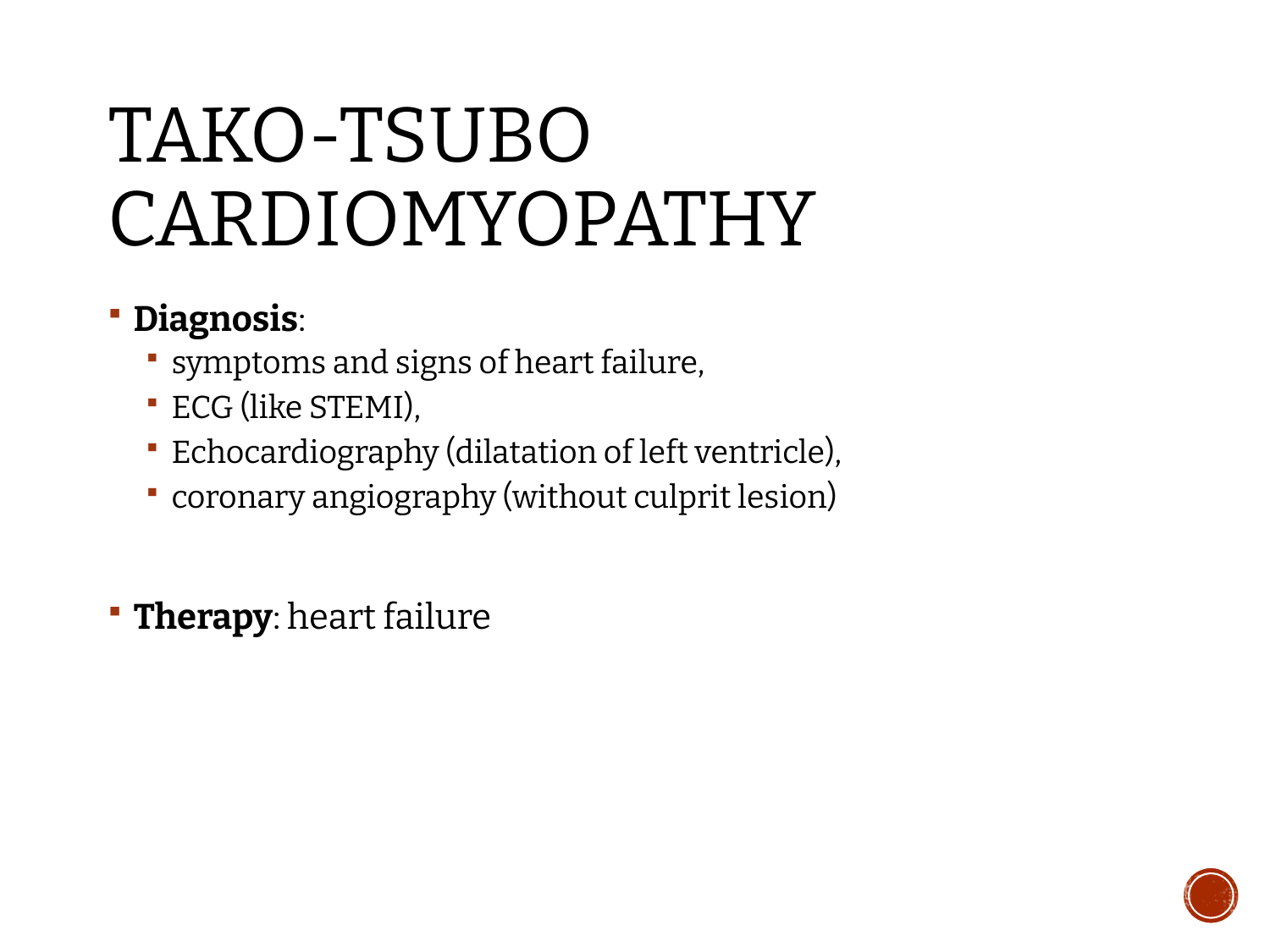

# Tako-Tsubo cardiomyopathy
Diagnosis:
symptoms and signs of heart failure,
ECG (like STEMI),
Echocardiography (dilatation of left ventricle),
coronary angiography (without culprit lesion)

Therapy: heart failure